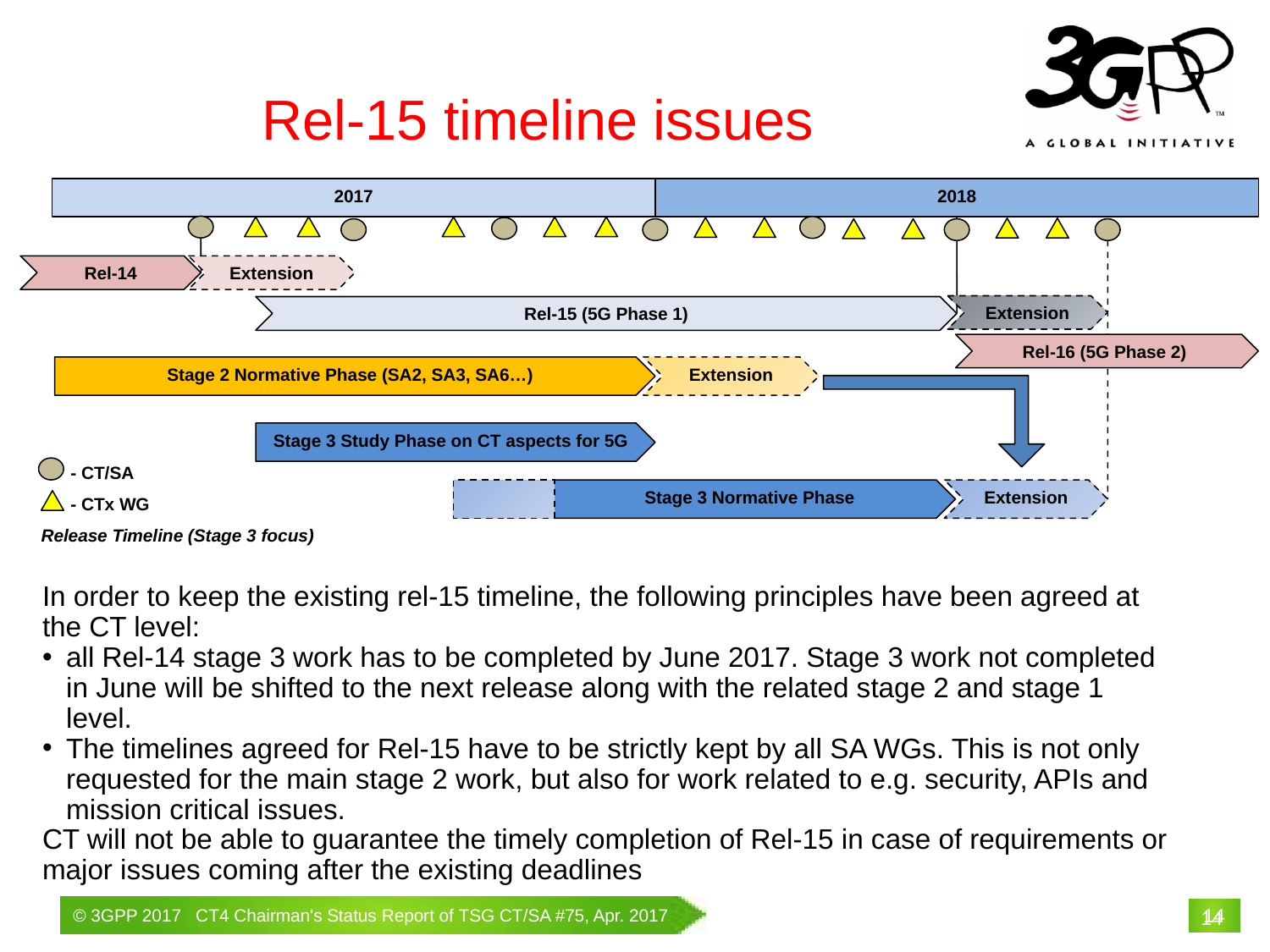

Rel-15 timeline issues
2017
2018

Rel-14
Extension
Extension
Rel-15 (5G Phase 1)
Rel-16 (5G Phase 2)
Stage 2 Normative Phase (SA2, SA3, SA6…)
Extension

Stage 3 Study Phase on CT aspects for 5G
- CT/SA
- CTx WG

Stage 3 Normative Phase
Extension

Release Timeline (Stage 3 focus)
In order to keep the existing rel-15 timeline, the following principles have been agreed at the CT level:
all Rel-14 stage 3 work has to be completed by June 2017. Stage 3 work not completed in June will be shifted to the next release along with the related stage 2 and stage 1 level.
The timelines agreed for Rel-15 have to be strictly kept by all SA WGs. This is not only requested for the main stage 2 work, but also for work related to e.g. security, APIs and mission critical issues.
CT will not be able to guarantee the timely completion of Rel-15 in case of requirements or major issues coming after the existing deadlines

# 14